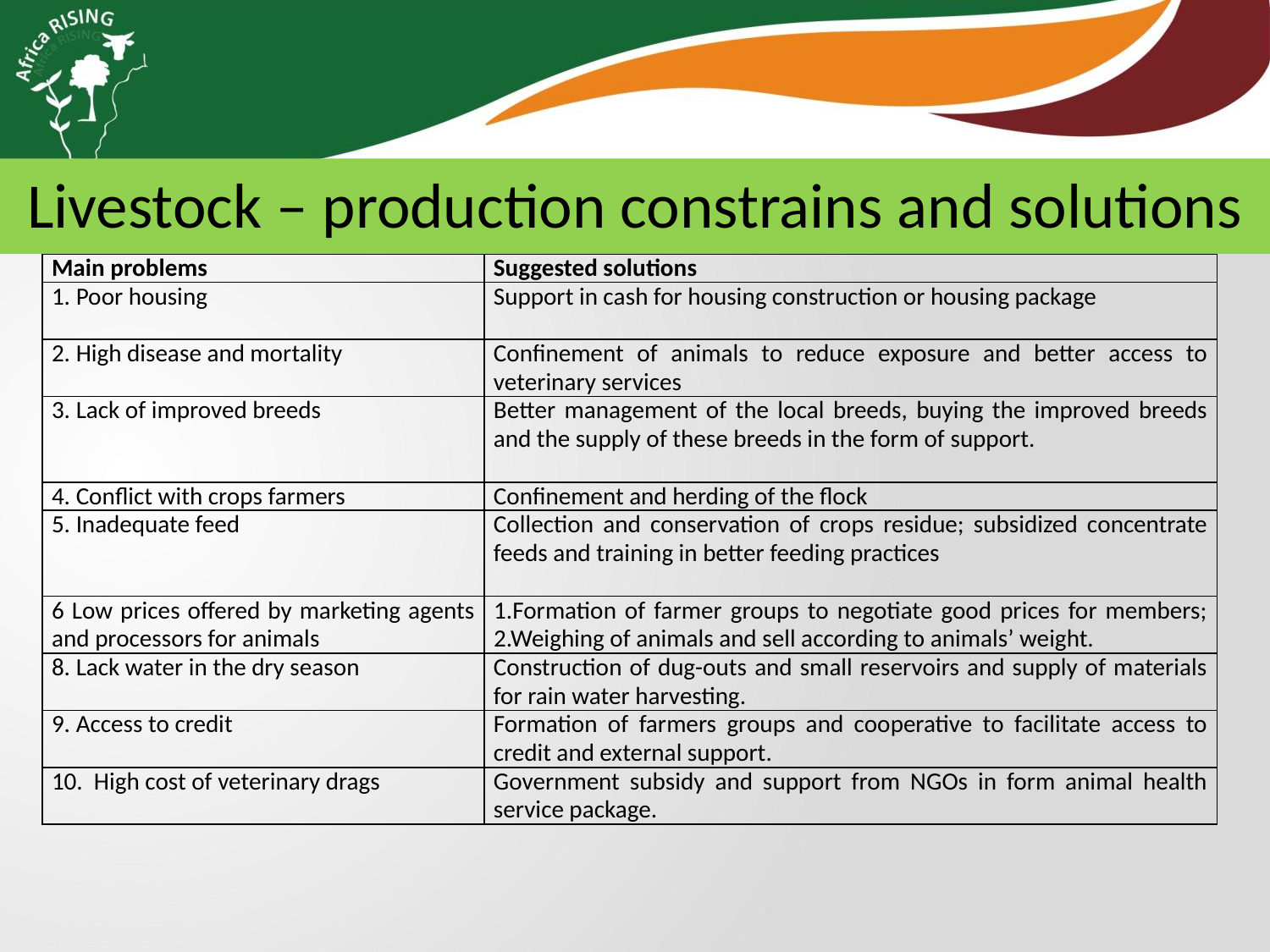

Livestock – production constrains and solutions
| Constrains to livestock production in the intervention communities and suggested solutions |  |
| --- | --- |
| Main problems | Suggested solutions |
| 1. Poor housing | Support in cash for housing construction or housing package |
| 2. High disease and mortality | Confinement of animals to reduce exposure and better access to veterinary services |
| 3. Lack of improved breeds | Better management of the local breeds, buying the improved breeds and the supply of these breeds in the form of support. |
| 4. Conflict with crops farmers | Confinement and herding of the flock |
| 5. Inadequate feed | Collection and conservation of crops residue; subsidized concentrate feeds and training in better feeding practices |
| 6 Low prices offered by marketing agents and processors for animals | 1.Formation of farmer groups to negotiate good prices for members; 2.Weighing of animals and sell according to animals’ weight. |
| 8. Lack water in the dry season | Construction of dug-outs and small reservoirs and supply of materials for rain water harvesting. |
| 9. Access to credit | Formation of farmers groups and cooperative to facilitate access to credit and external support. |
| 10. High cost of veterinary drags | Government subsidy and support from NGOs in form animal health service package. |